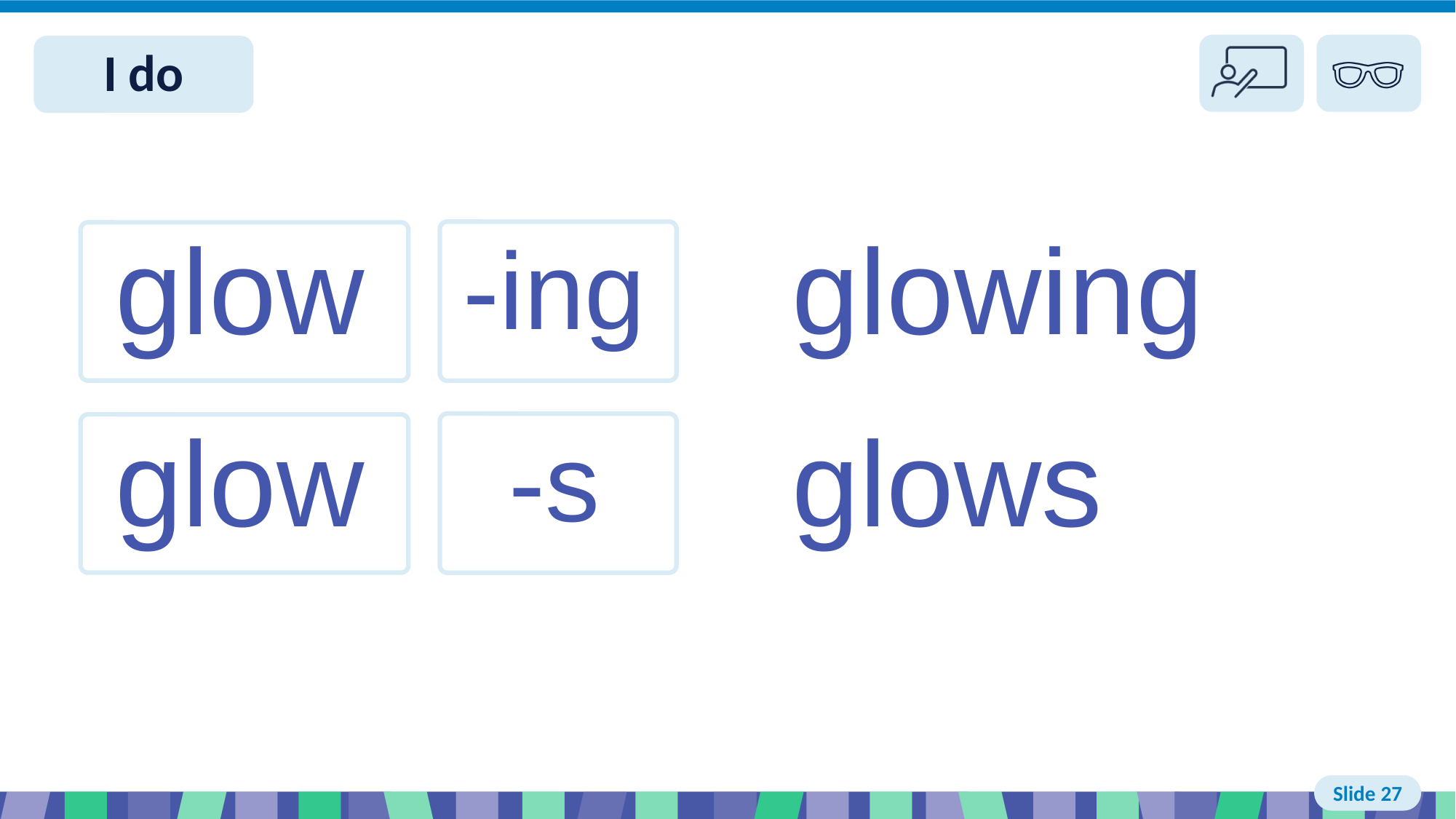

# Slide 27 I do
glowing
-ing

glows
glow
-s

glow